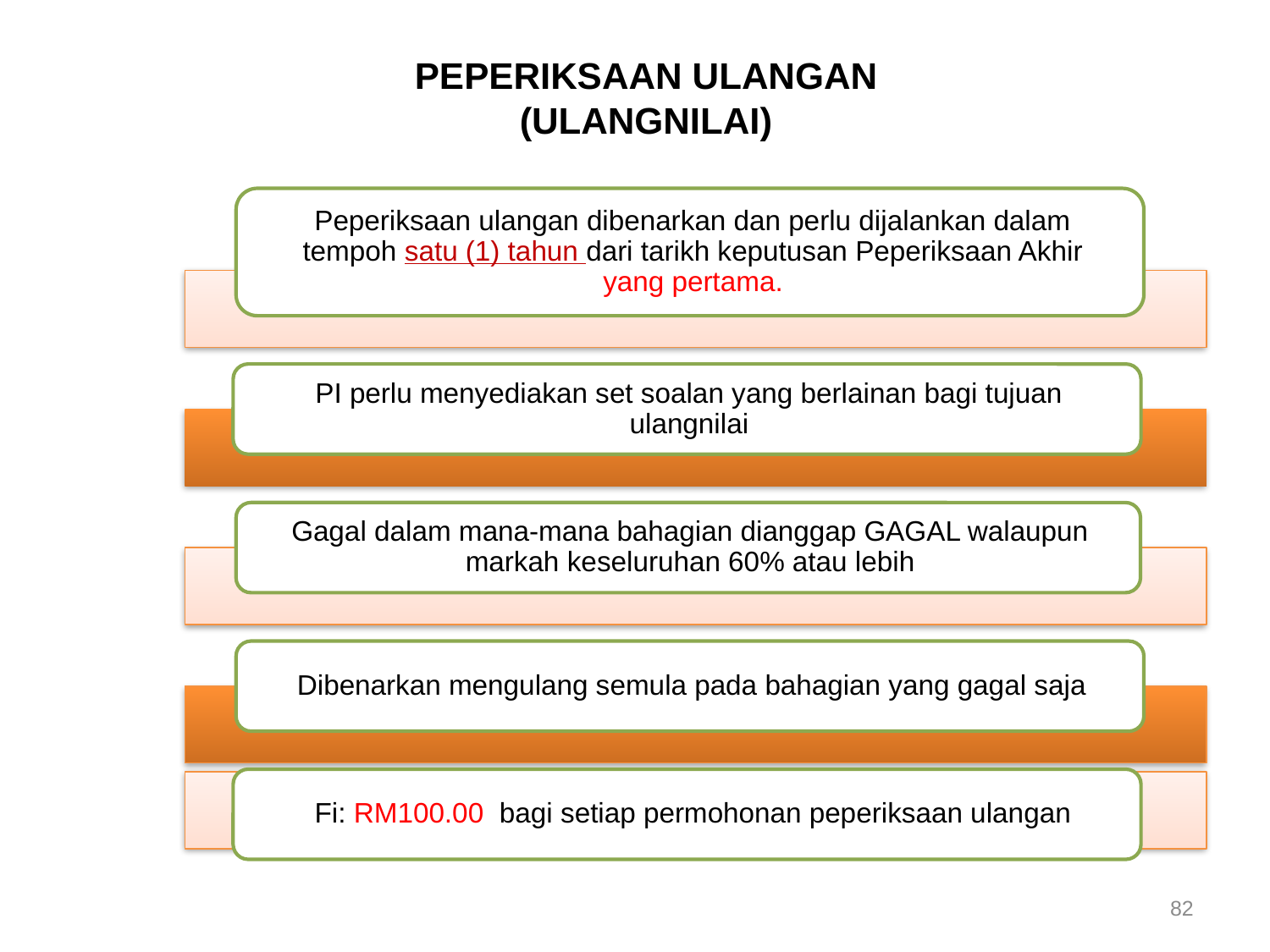

PEPERIKSAAN ULANGAN (ULANGNILAI)
Peperiksaan ulangan dibenarkan dan perlu dijalankan dalam tempoh satu (1) tahun dari tarikh keputusan Peperiksaan Akhir yang pertama.
PI perlu menyediakan set soalan yang berlainan bagi tujuan ulangnilai
Gagal dalam mana-mana bahagian dianggap GAGAL walaupun markah keseluruhan 60% atau lebih
Dibenarkan mengulang semula pada bahagian yang gagal saja
 Fi: RM100.00  bagi setiap permohonan peperiksaan ulangan
82